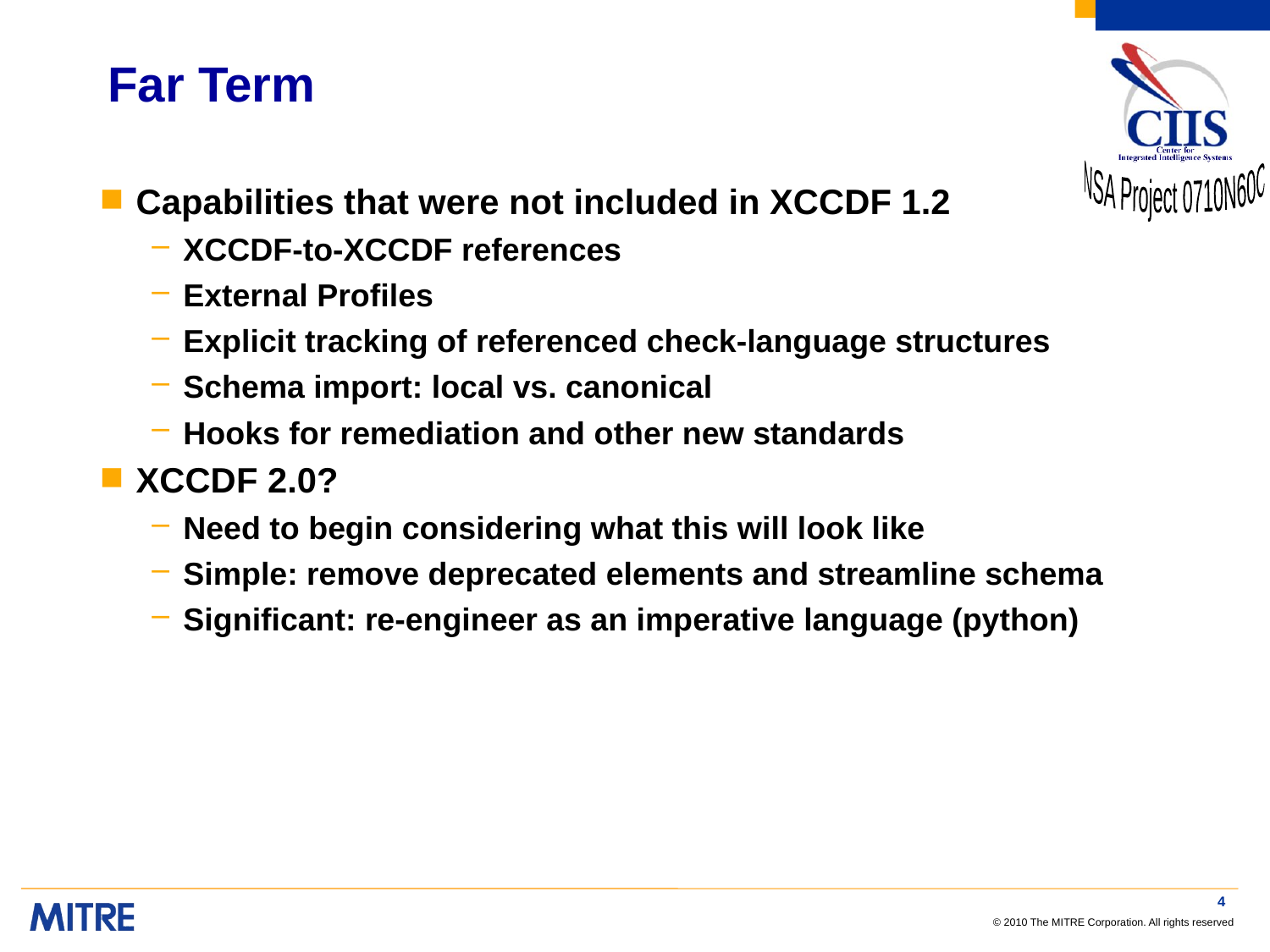

# Far Term
Capabilities that were not included in XCCDF 1.2
XCCDF-to-XCCDF references
External Profiles
Explicit tracking of referenced check-language structures
Schema import: local vs. canonical
Hooks for remediation and other new standards
XCCDF 2.0?
Need to begin considering what this will look like
Simple: remove deprecated elements and streamline schema
Significant: re-engineer as an imperative language (python)
4